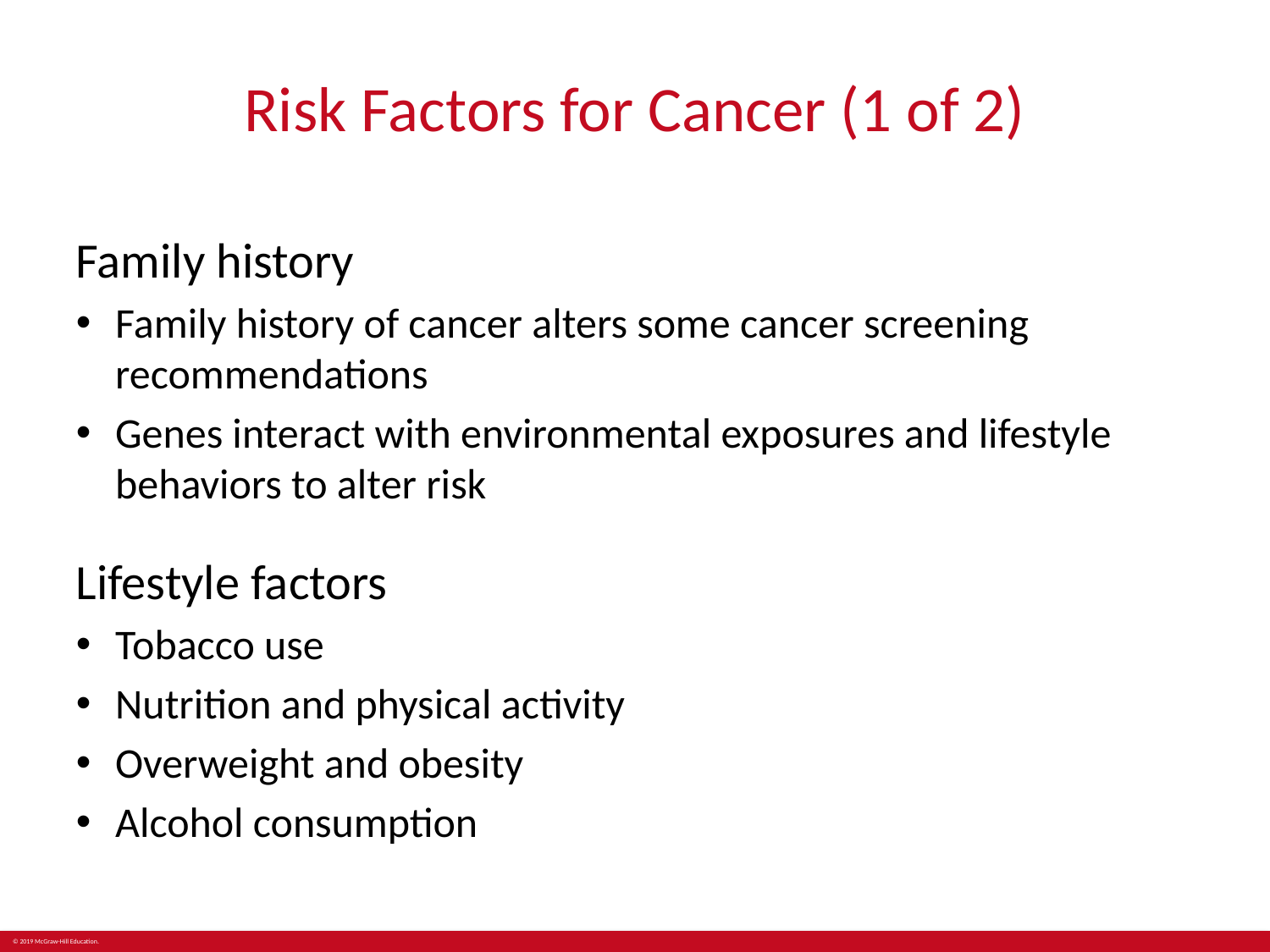

# Risk Factors for Cancer (1 of 2)
Family history
Family history of cancer alters some cancer screening recommendations
Genes interact with environmental exposures and lifestyle behaviors to alter risk
Lifestyle factors
Tobacco use
Nutrition and physical activity
Overweight and obesity
Alcohol consumption